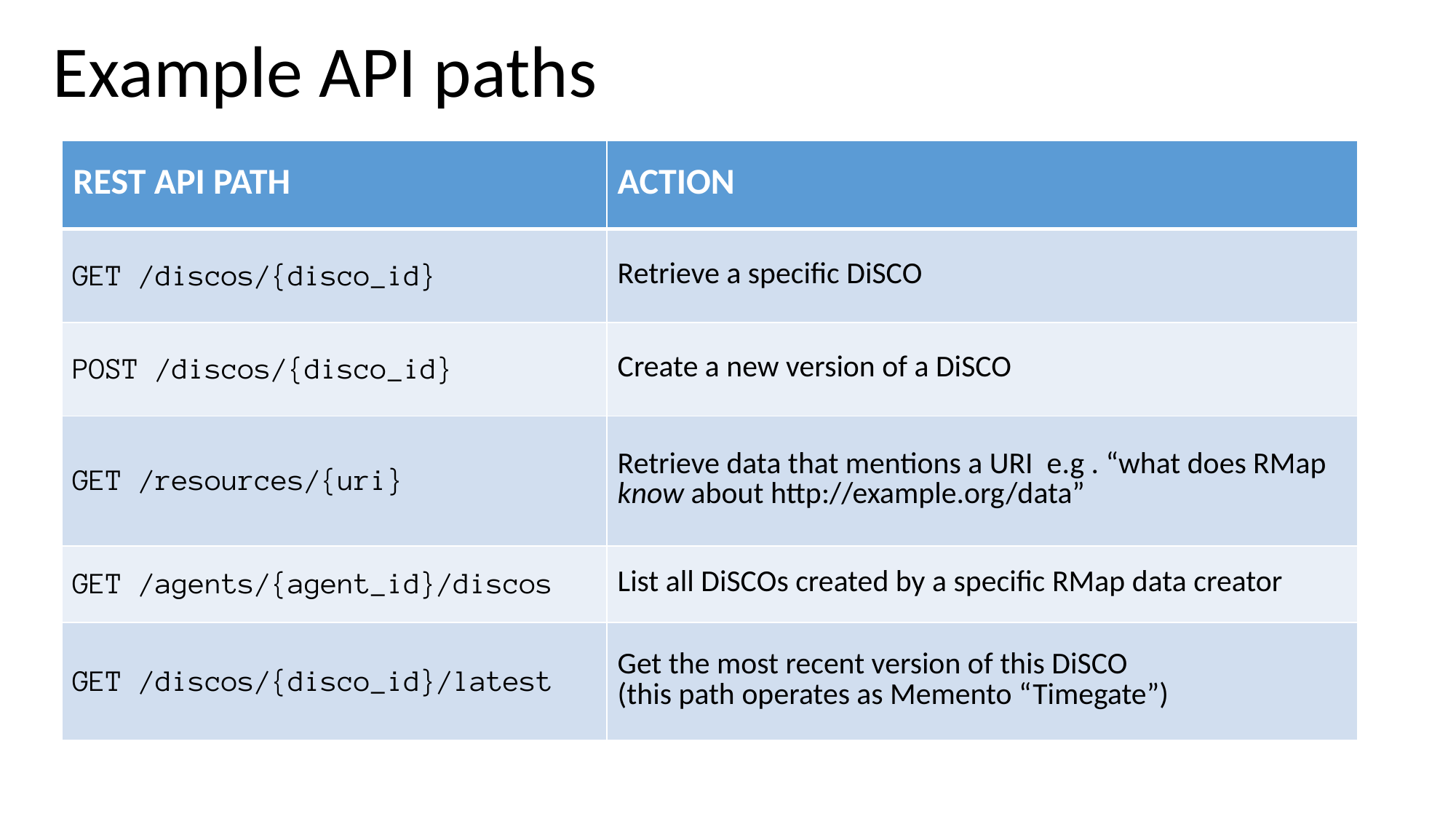

# Example API paths
| REST API PATH | ACTION |
| --- | --- |
| GET /discos/{disco\_id} | Retrieve a specific DiSCO |
| POST /discos/{disco\_id} | Create a new version of a DiSCO |
| GET /resources/{uri} | Retrieve data that mentions a URI e.g . “what does RMap know about http://example.org/data” |
| GET /agents/{agent\_id}/discos | List all DiSCOs created by a specific RMap data creator |
| GET /discos/{disco\_id}/latest | Get the most recent version of this DiSCO (this path operates as Memento “Timegate”) |